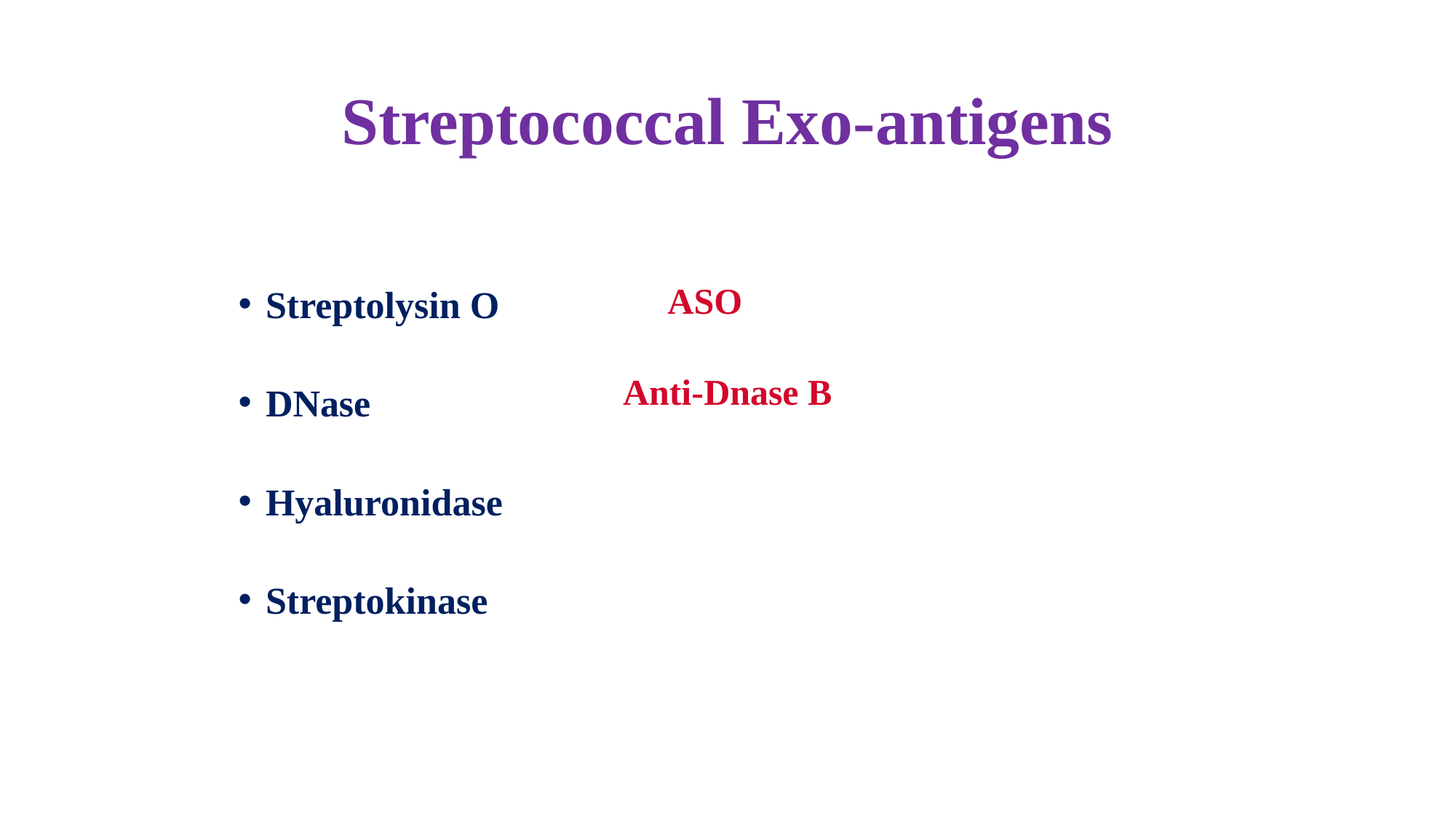

# Streptococcal Exo-antigens

Streptolysin O
DNase
Hyaluronidase
Streptokinase

ASO
Anti-Dnase B